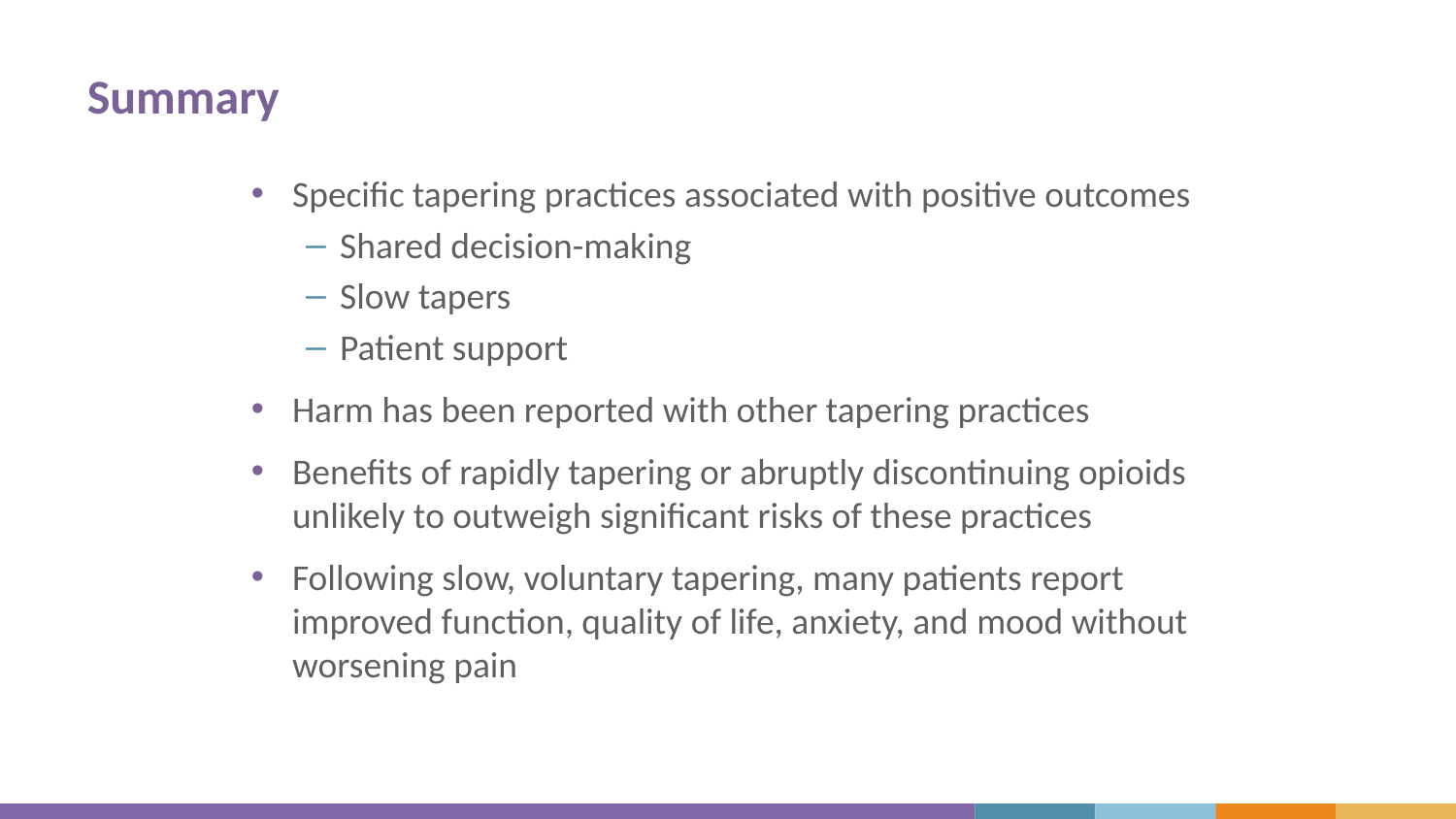

# Summary
Specific tapering practices associated with positive outcomes
Shared decision-making
Slow tapers
Patient support

Harm has been reported with other tapering practices

Benefits of rapidly tapering or abruptly discontinuing opioids unlikely to outweigh significant risks of these practices

Following slow, voluntary tapering, many patients report improved function, quality of life, anxiety, and mood without worsening pain